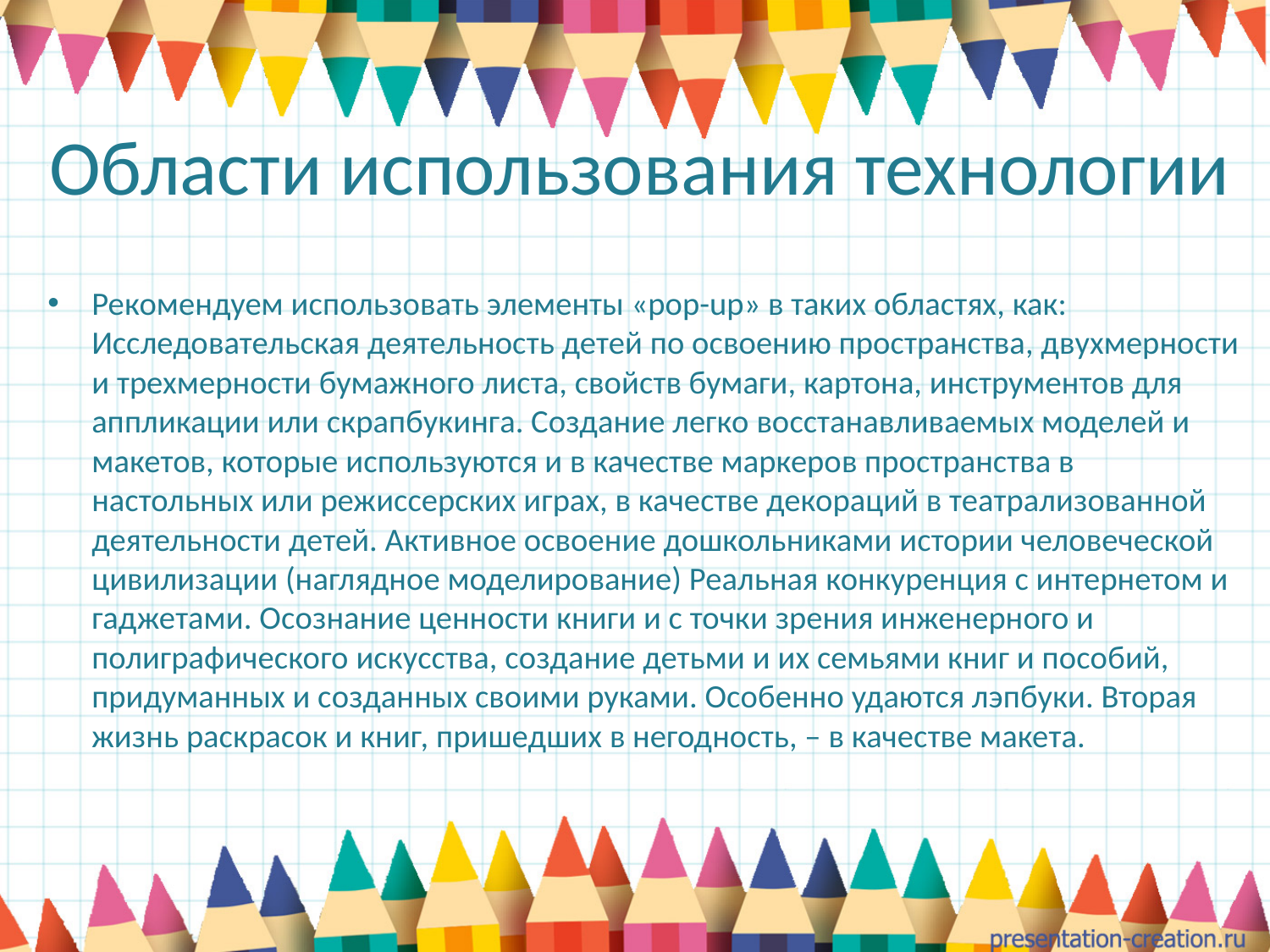

# Области использования технологии
Рекомендуем использовать элементы «рop-up» в таких областях, как: Исследовательская деятельность детей по освоению пространства, двухмерности и трехмерности бумажного листа, свойств бумаги, картона, инструментов для аппликации или скрапбукинга. Создание легко восстанавливаемых моделей и макетов, которые используются и в качестве маркеров пространства в настольных или режиссерских играх, в качестве декораций в театрализованной деятельности детей. Активное освоение дошкольниками истории человеческой цивилизации (наглядное моделирование) Реальная конкуренция с интернетом и гаджетами. Осознание ценности книги и с точки зрения инженерного и полиграфического искусства, создание детьми и их семьями книг и пособий, придуманных и созданных своими руками. Особенно удаются лэпбуки. Вторая жизнь раскрасок и книг, пришедших в негодность, – в качестве макета.